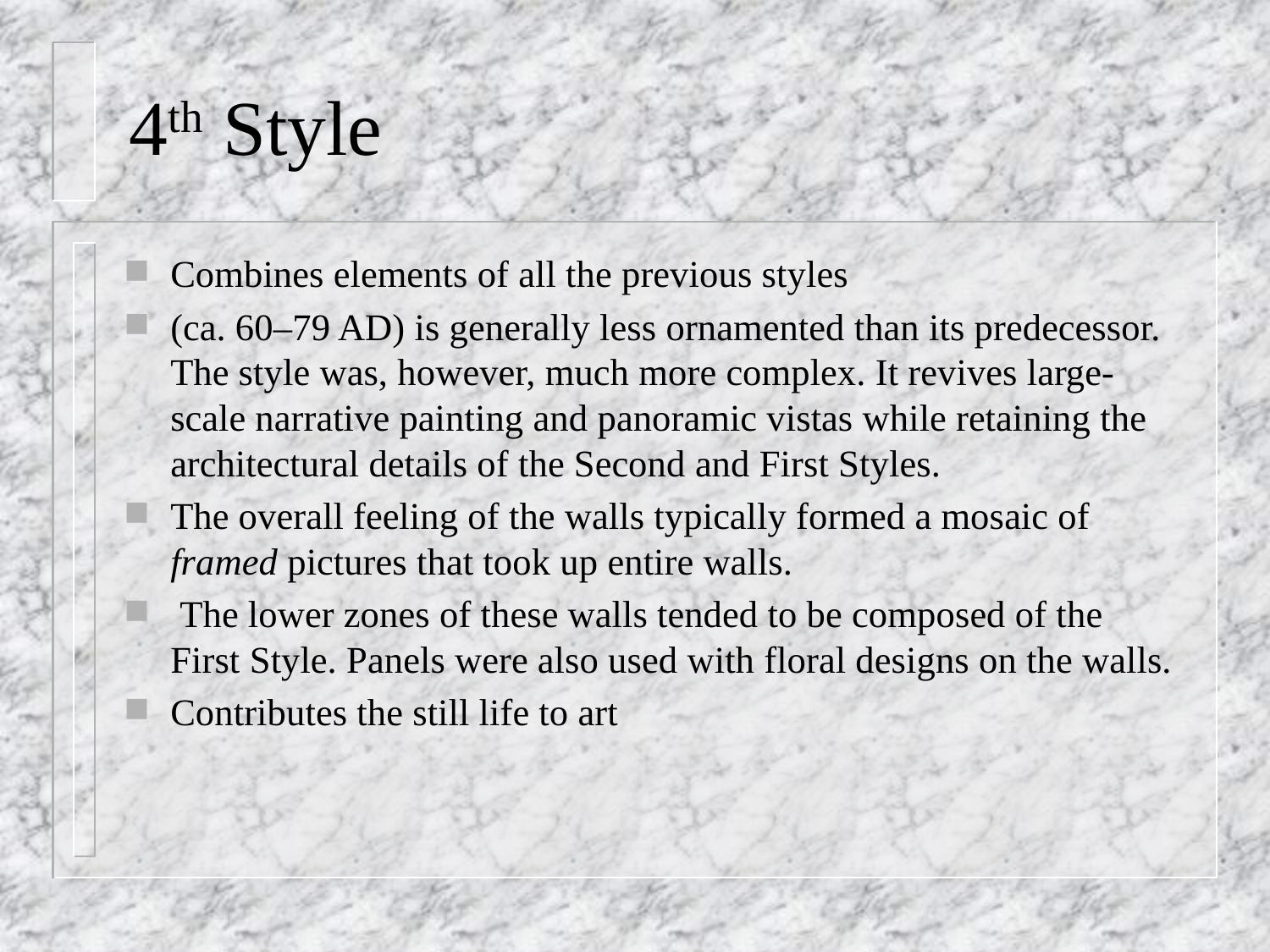

# 4th Style
Combines elements of all the previous styles
(ca. 60–79 AD) is generally less ornamented than its predecessor. The style was, however, much more complex. It revives large-scale narrative painting and panoramic vistas while retaining the architectural details of the Second and First Styles.
The overall feeling of the walls typically formed a mosaic of framed pictures that took up entire walls.
 The lower zones of these walls tended to be composed of the First Style. Panels were also used with floral designs on the walls.
Contributes the still life to art